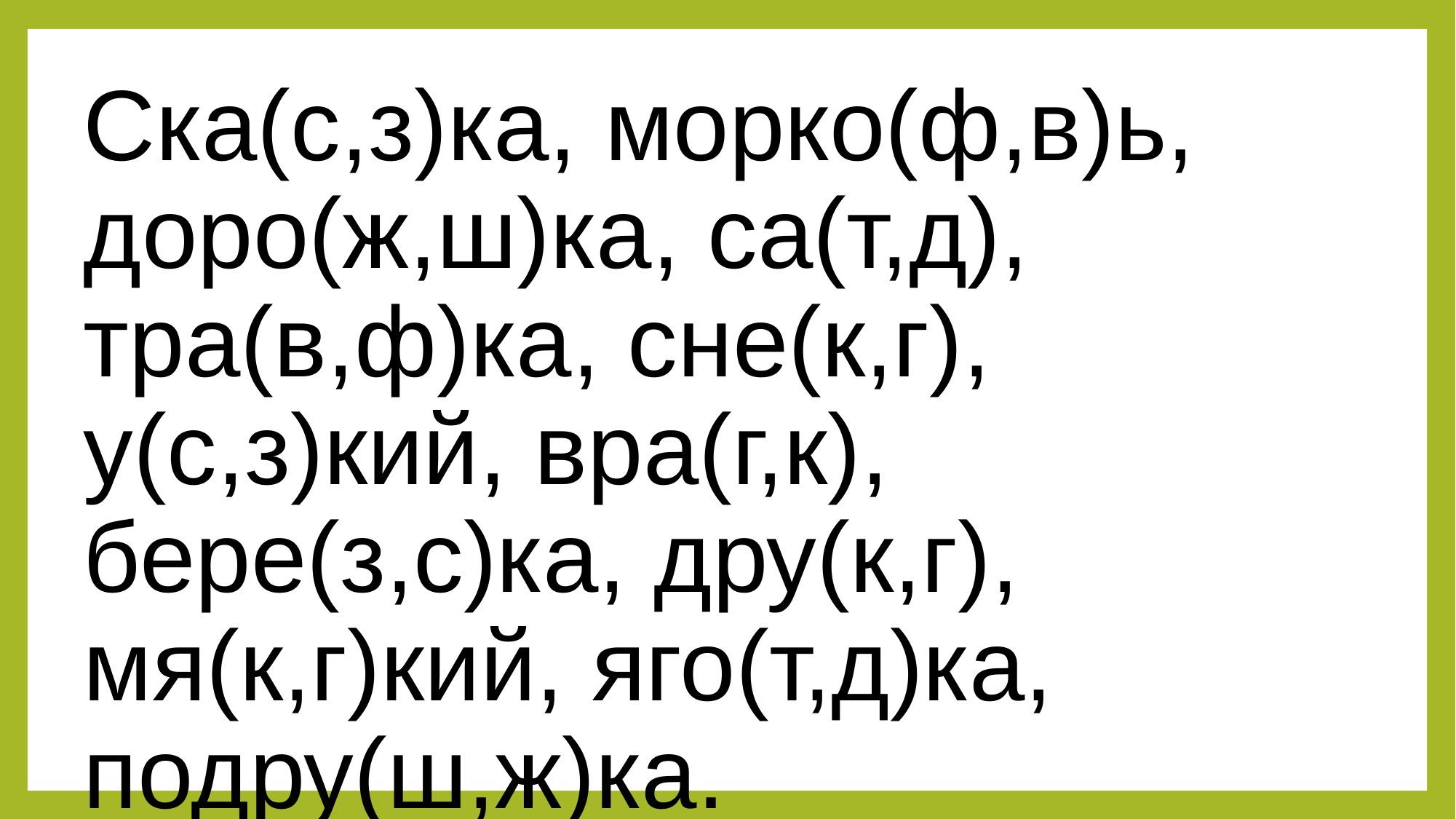

Ска(с,з)ка, морко(ф,в)ь, доро(ж,ш)ка, са(т,д),  тра(в,ф)ка, сне(к,г), у(с,з)кий, вра(г,к), бере(з,с)ка, дру(к,г), мя(к,г)кий, яго(т,д)ка, подру(ш,ж)ка.